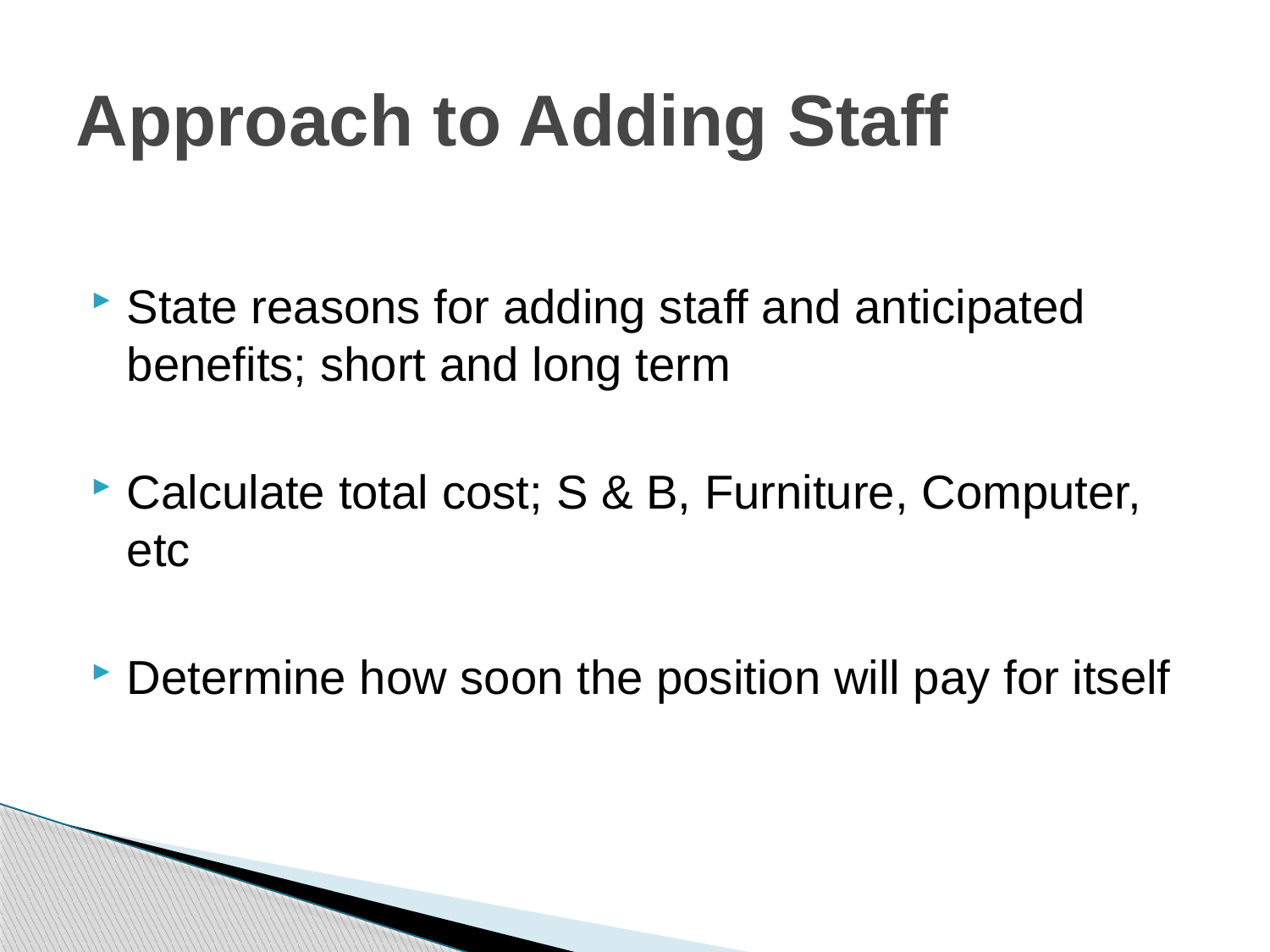

# Approach to Adding Staff

State reasons for adding staff and anticipated benefits; short and long term

Calculate total cost; S & B, Furniture, Computer, etc

Determine how soon the position will pay for itself